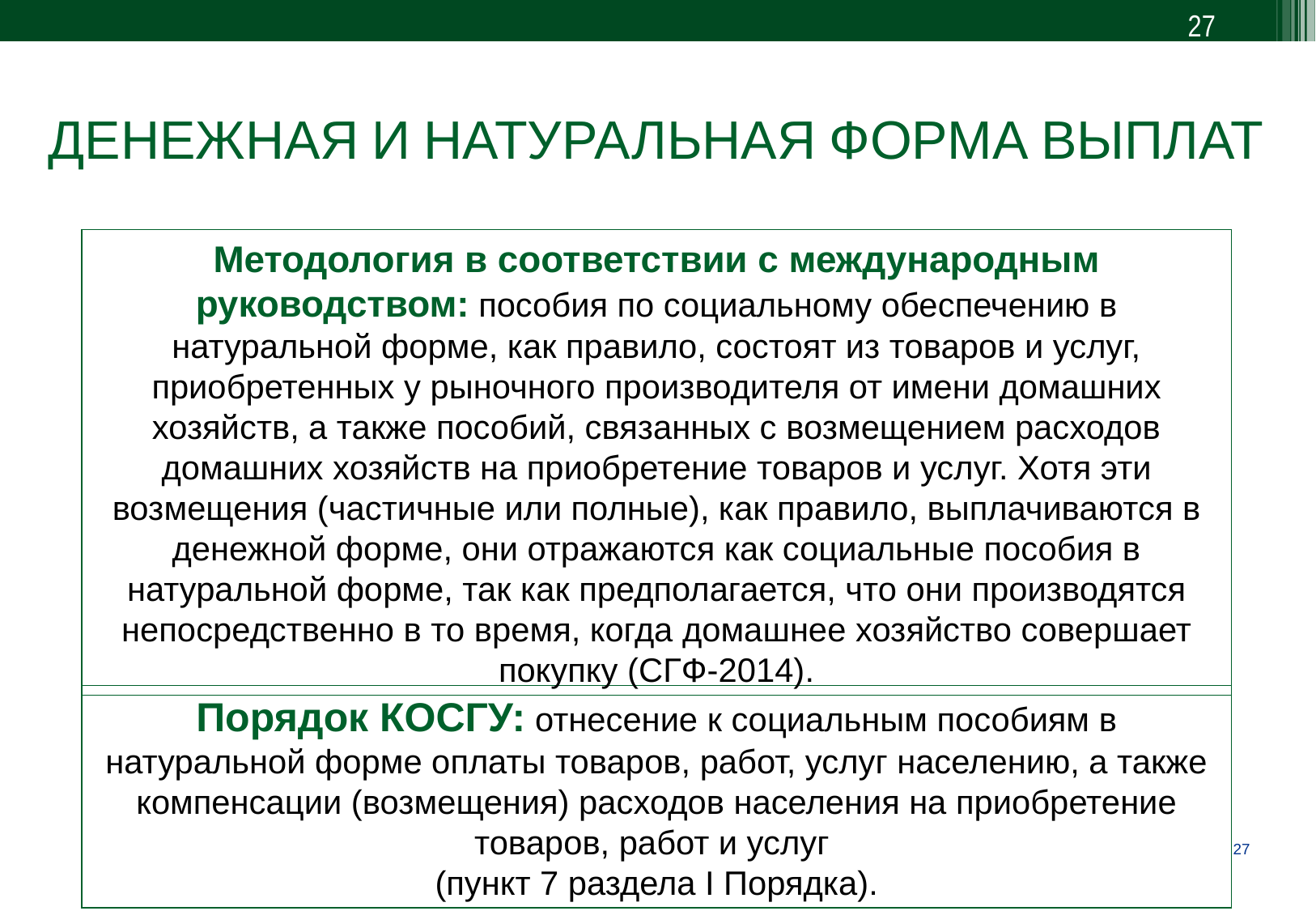

27
ДЕНЕЖНАЯ И НАТУРАЛЬНАЯ ФОРМА ВЫПЛАТ
Методология в соответствии с международным руководством: пособия по социальному обеспечению в натуральной форме, как правило, состоят из товаров и услуг, приобретенных у рыночного производителя от имени домашних хозяйств, а также пособий, связанных с возмещением расходов домашних хозяйств на приобретение товаров и услуг. Хотя эти возмещения (частичные или полные), как правило, выплачиваются в денежной форме, они отражаются как социальные пособия в натуральной форме, так как предполагается, что они производятся непосредственно в то время, когда домашнее хозяйство совершает покупку (СГФ-2014).
Порядок КОСГУ: отнесение к социальным пособиям в натуральной форме оплаты товаров, работ, услуг населению, а также компенсации (возмещения) расходов населения на приобретение товаров, работ и услуг
(пункт 7 раздела I Порядка).